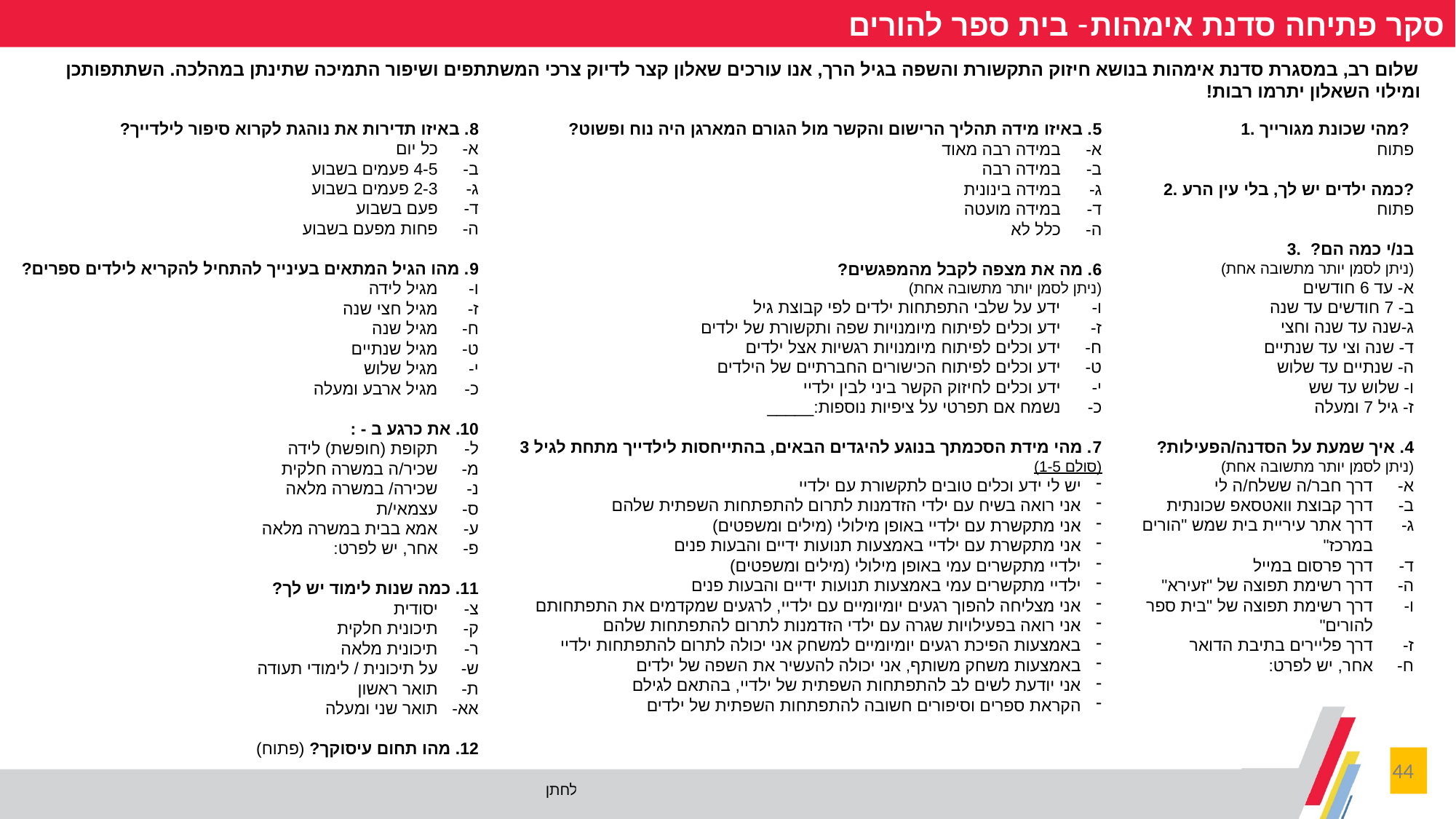

סקר פתיחה סדנת אימהות- בית ספר להורים
שלום רב, במסגרת סדנת אימהות בנושא חיזוק התקשורת והשפה בגיל הרך, אנו עורכים שאלון קצר לדיוק צרכי המשתתפים ושיפור התמיכה שתינתן במהלכה. השתתפותכן ומילוי השאלון יתרמו רבות!

8. באיזו תדירות את נוהגת לקרוא סיפור לילדייך?
כל יום
4-5 פעמים בשבוע
2-3 פעמים בשבוע
פעם בשבוע
פחות מפעם בשבוע

9. מהו הגיל המתאים בעינייך להתחיל להקריא לילדים ספרים?
מגיל לידה
מגיל חצי שנה
מגיל שנה
מגיל שנתיים
מגיל שלוש
מגיל ארבע ומעלה

10. את כרגע ב - :
תקופת (חופשת) לידה
שכיר/ה במשרה חלקית
שכירה/ במשרה מלאה
עצמאי/ת
אמא בבית במשרה מלאה
אחר, יש לפרט:

11. כמה שנות לימוד יש לך?
יסודית
תיכונית חלקית
תיכונית מלאה
על תיכונית / לימודי תעודה
תואר ראשון
תואר שני ומעלה

12. מהו תחום עיסוקך? (פתוח)
5. באיזו מידה תהליך הרישום והקשר מול הגורם המארגן היה נוח ופשוט?
במידה רבה מאוד
במידה רבה
במידה בינונית
במידה מועטה
כלל לא

6. מה את מצפה לקבל מהמפגשים?  
(ניתן לסמן יותר מתשובה אחת)
ידע על שלבי התפתחות ילדים לפי קבוצת גיל
ידע וכלים לפיתוח מיומנויות שפה ותקשורת של ילדים
ידע וכלים לפיתוח מיומנויות רגשיות אצל ילדים
ידע וכלים לפיתוח הכישורים החברתיים של הילדים
ידע וכלים לחיזוק הקשר ביני לבין ילדיי
נשמח אם תפרטי על ציפיות נוספות:_____

7. מהי מידת הסכמתך בנוגע להיגדים הבאים, בהתייחסות לילדייך מתחת לגיל 3 (סולם 1-5)
יש לי ידע וכלים טובים לתקשורת עם ילדיי
אני רואה בשיח עם ילדי הזדמנות לתרום להתפתחות השפתית שלהם
אני מתקשרת עם ילדיי באופן מילולי (מילים ומשפטים)
אני מתקשרת עם ילדיי באמצעות תנועות ידיים והבעות פנים
ילדיי מתקשרים עמי באופן מילולי (מילים ומשפטים)
ילדיי מתקשרים עמי באמצעות תנועות ידיים והבעות פנים
אני מצליחה להפוך רגעים יומיומיים עם ילדיי, לרגעים שמקדמים את התפתחותם
אני רואה בפעילויות שגרה עם ילדי הזדמנות לתרום להתפתחות שלהם
באמצעות הפיכת רגעים יומיומיים למשחק אני יכולה לתרום להתפתחות ילדיי
באמצעות משחק משותף, אני יכולה להעשיר את השפה של ילדים
אני יודעת לשים לב להתפתחות השפתית של ילדיי, בהתאם לגילם
הקראת ספרים וסיפורים חשובה להתפתחות השפתית של ילדים

1. מהי שכונת מגורייך?
פתוח

2. כמה ילדים יש לך, בלי עין הרע?
פתוח

3. בנ/י כמה הם?
(ניתן לסמן יותר מתשובה אחת)
א- עד 6 חודשים
ב- 7 חודשים עד שנה
ג-שנה עד שנה וחצי
ד- שנה וצי עד שנתיים
ה- שנתיים עד שלוש
ו- שלוש עד שש
ז- גיל 7 ומעלה

4. איך שמעת על הסדנה/הפעילות?
(ניתן לסמן יותר מתשובה אחת)
דרך חבר/ה ששלח/ה לי
דרך קבוצת וואטסאפ שכונתית
דרך אתר עיריית בית שמש "הורים במרכז"
דרך פרסום במייל
דרך רשימת תפוצה של "זעירא"
דרך רשימת תפוצה של "בית ספר להורים"
דרך פליירים בתיבת הדואר
אחר, יש לפרט:
44